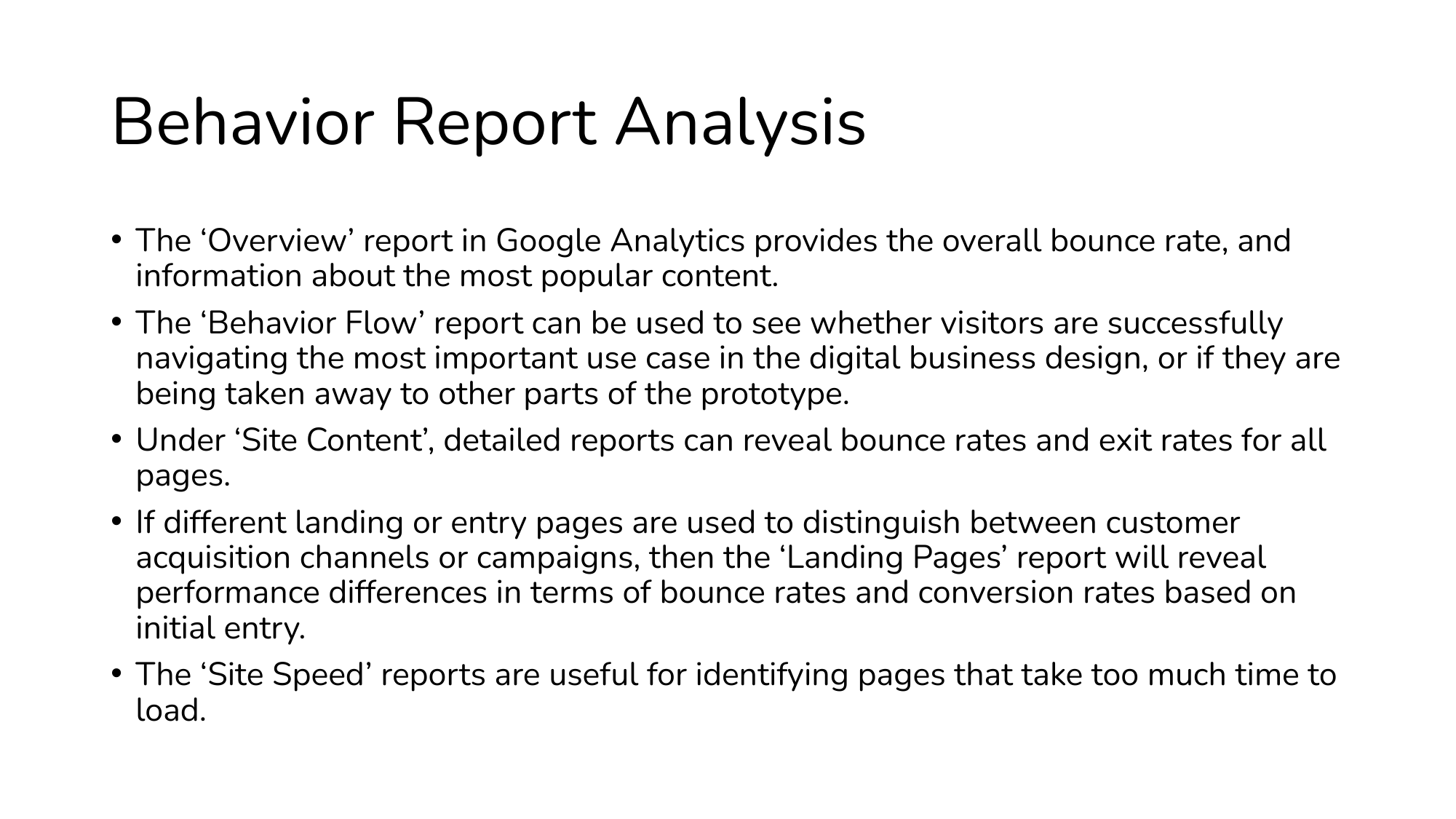

# Behavior Report Analysis
The ‘Overview’ report in Google Analytics provides the overall bounce rate, and information about the most popular content.
The ‘Behavior Flow’ report can be used to see whether visitors are successfully navigating the most important use case in the digital business design, or if they are being taken away to other parts of the prototype.
Under ‘Site Content’, detailed reports can reveal bounce rates and exit rates for all pages.
If different landing or entry pages are used to distinguish between customer acquisition channels or campaigns, then the ‘Landing Pages’ report will reveal performance differences in terms of bounce rates and conversion rates based on initial entry.
The ‘Site Speed’ reports are useful for identifying pages that take too much time to load.